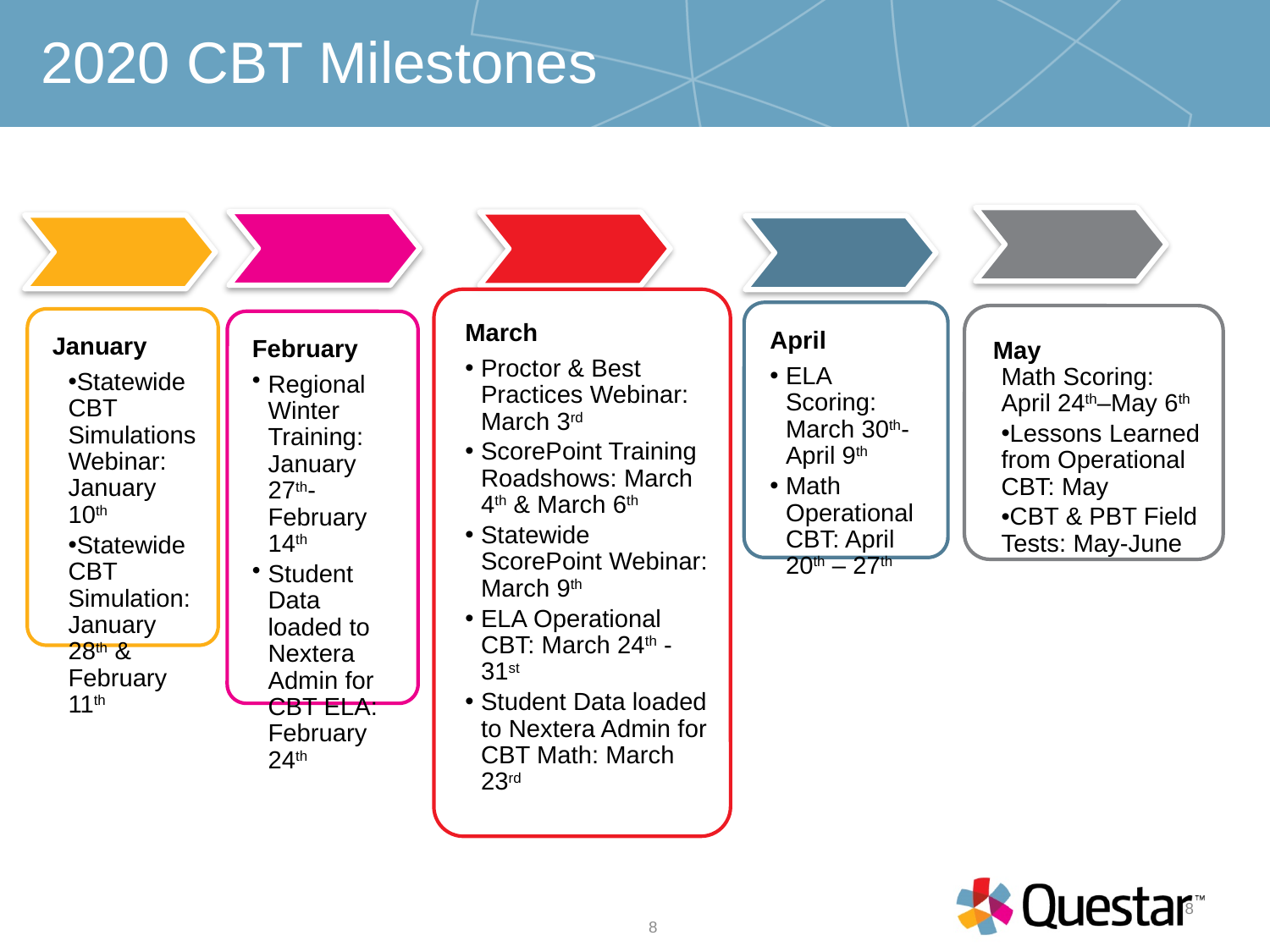

# 2020 CBT Milestones
January
Statewide CBT Simulations Webinar: January 10th
Statewide CBT Simulation: January 28th & February 11th
February
Regional Winter Training: January 27th- February 14th
Student Data loaded to Nextera Admin for CBT ELA: February 24th
March
Proctor & Best Practices Webinar: March 3rd
ScorePoint Training Roadshows: March 4th & March 6th
Statewide ScorePoint Webinar: March 9th
ELA Operational CBT: March 24th -31st
Student Data loaded to Nextera Admin for CBT Math: March 23rd
April
ELA Scoring: March 30th-April 9th
Math Operational CBT: April 20th – 27th
May
Math Scoring: April 24th–May 6th
Lessons Learned from Operational CBT: May
CBT & PBT Field Tests: May-June
8
8